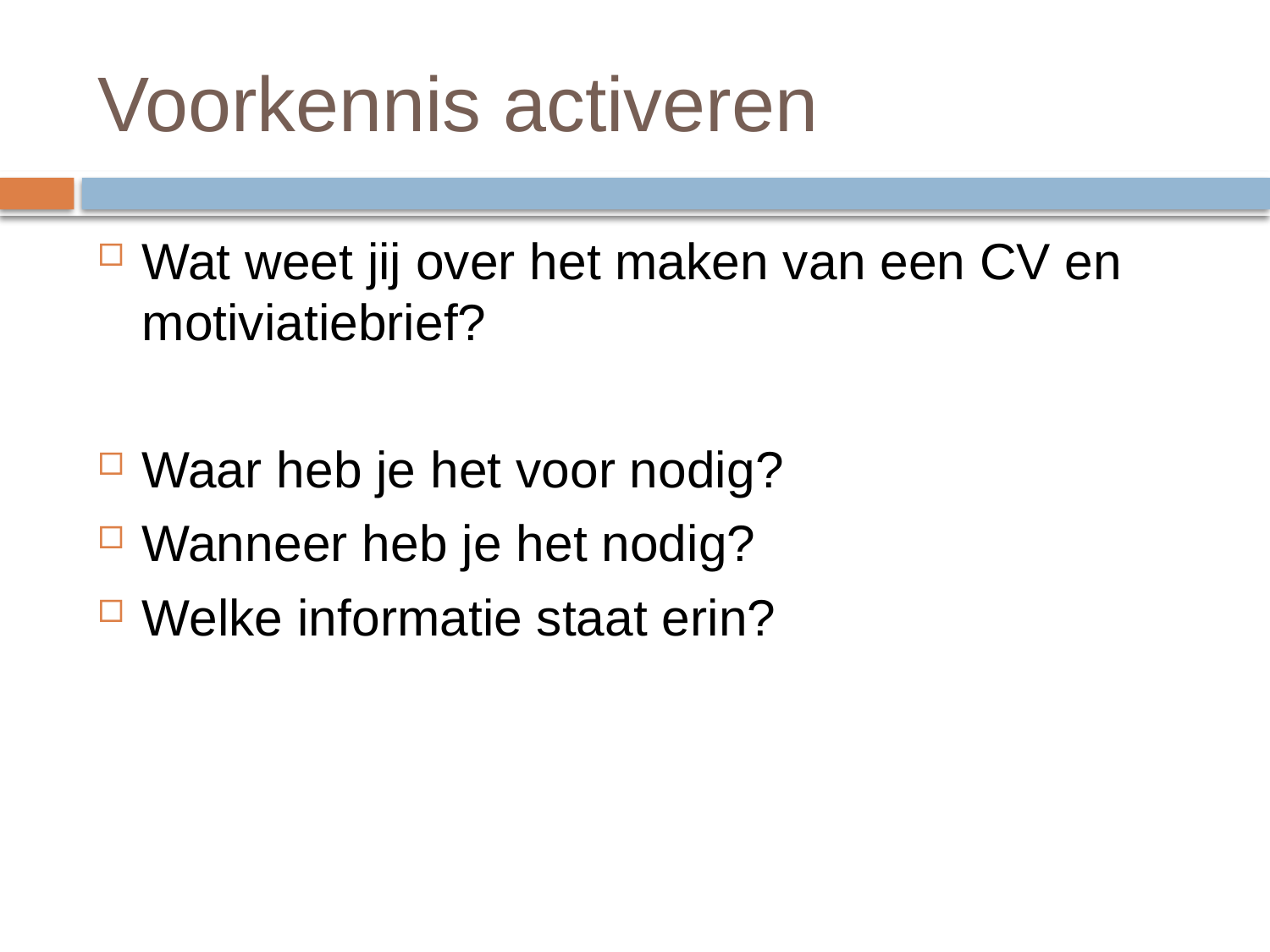

# Voorkennis activeren
Wat weet jij over het maken van een CV en motiviatiebrief?

Waar heb je het voor nodig?
Wanneer heb je het nodig?
Welke informatie staat erin?